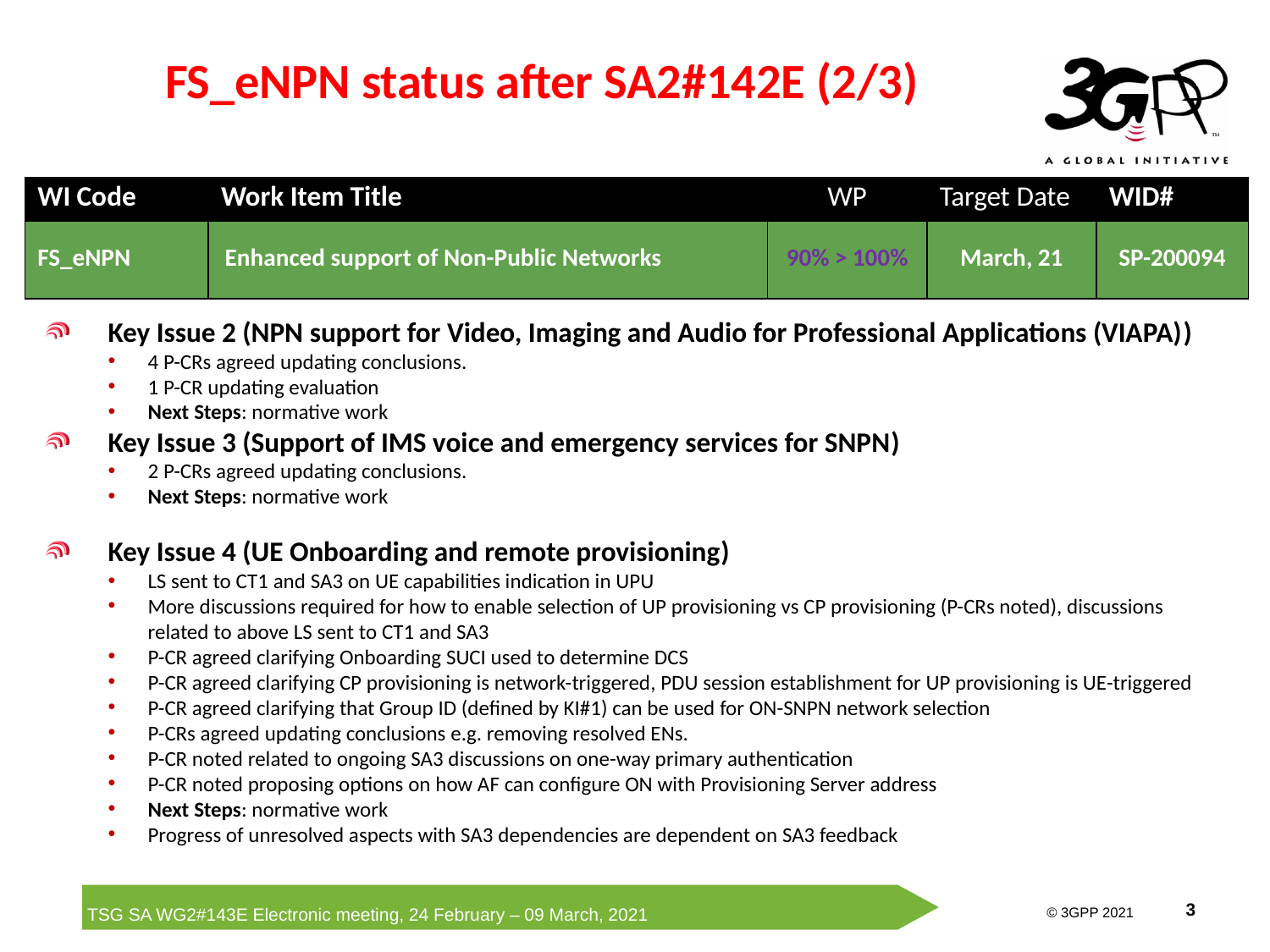

# FS_eNPN status after SA2#142E (2/3)
| WI Code | Work Item Title | WP | Target Date | WID# |
| --- | --- | --- | --- | --- |
| FS\_eNPN | Enhanced support of Non-Public Networks | 90% > 100% | March, 21 | SP-200094 |
Key Issue 2 (NPN support for Video, Imaging and Audio for Professional Applications (VIAPA))
4 P-CRs agreed updating conclusions.
1 P-CR updating evaluation
Next Steps: normative work
Key Issue 3 (Support of IMS voice and emergency services for SNPN)
2 P-CRs agreed updating conclusions.
Next Steps: normative work

Key Issue 4 (UE Onboarding and remote provisioning)
LS sent to CT1 and SA3 on UE capabilities indication in UPU
More discussions required for how to enable selection of UP provisioning vs CP provisioning (P-CRs noted), discussions related to above LS sent to CT1 and SA3
P-CR agreed clarifying Onboarding SUCI used to determine DCS
P-CR agreed clarifying CP provisioning is network-triggered, PDU session establishment for UP provisioning is UE-triggered
P-CR agreed clarifying that Group ID (defined by KI#1) can be used for ON-SNPN network selection
P-CRs agreed updating conclusions e.g. removing resolved ENs.
P-CR noted related to ongoing SA3 discussions on one-way primary authentication
P-CR noted proposing options on how AF can configure ON with Provisioning Server address
Next Steps: normative work
Progress of unresolved aspects with SA3 dependencies are dependent on SA3 feedback